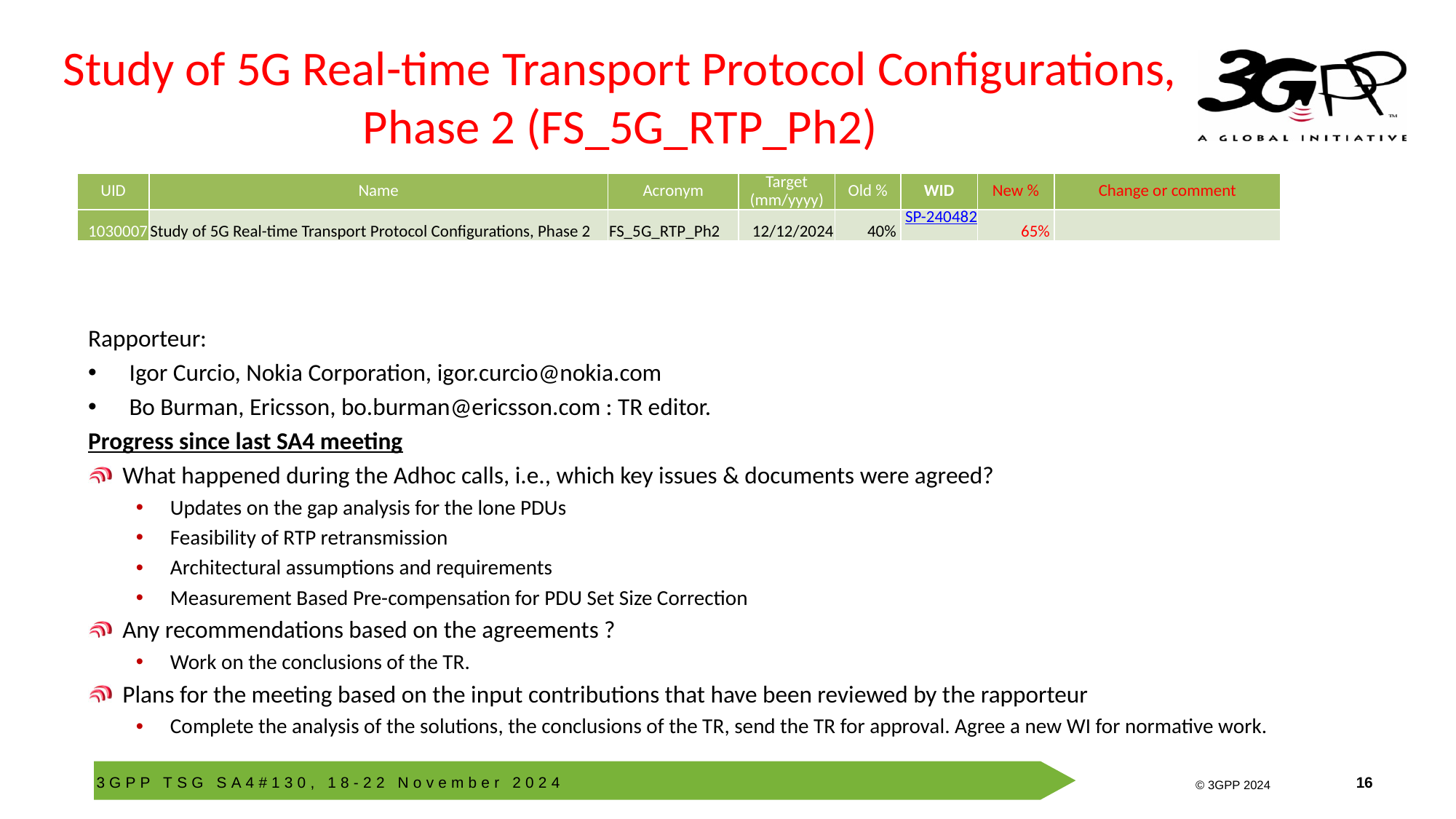

# Study of 5G Real-time Transport Protocol Configurations, Phase 2 (FS_5G_RTP_Ph2)
| UID | Name | Acronym | Target (mm/yyyy) | Old % | WID | New % | Change or comment |
| --- | --- | --- | --- | --- | --- | --- | --- |
| 1030007 | Study of 5G Real-time Transport Protocol Configurations, Phase 2 | FS\_5G\_RTP\_Ph2 | 12/12/2024 | 40% | SP-240482 | 65% |  |
Rapporteur:
Igor Curcio, Nokia Corporation, igor.curcio@nokia.com
Bo Burman, Ericsson, bo.burman@ericsson.com : TR editor.
Progress since last SA4 meeting
What happened during the Adhoc calls, i.e., which key issues & documents were agreed?
Updates on the gap analysis for the lone PDUs
Feasibility of RTP retransmission
Architectural assumptions and requirements
Measurement Based Pre-compensation for PDU Set Size Correction
Any recommendations based on the agreements ?
Work on the conclusions of the TR.
Plans for the meeting based on the input contributions that have been reviewed by the rapporteur
Complete the analysis of the solutions, the conclusions of the TR, send the TR for approval. Agree a new WI for normative work.